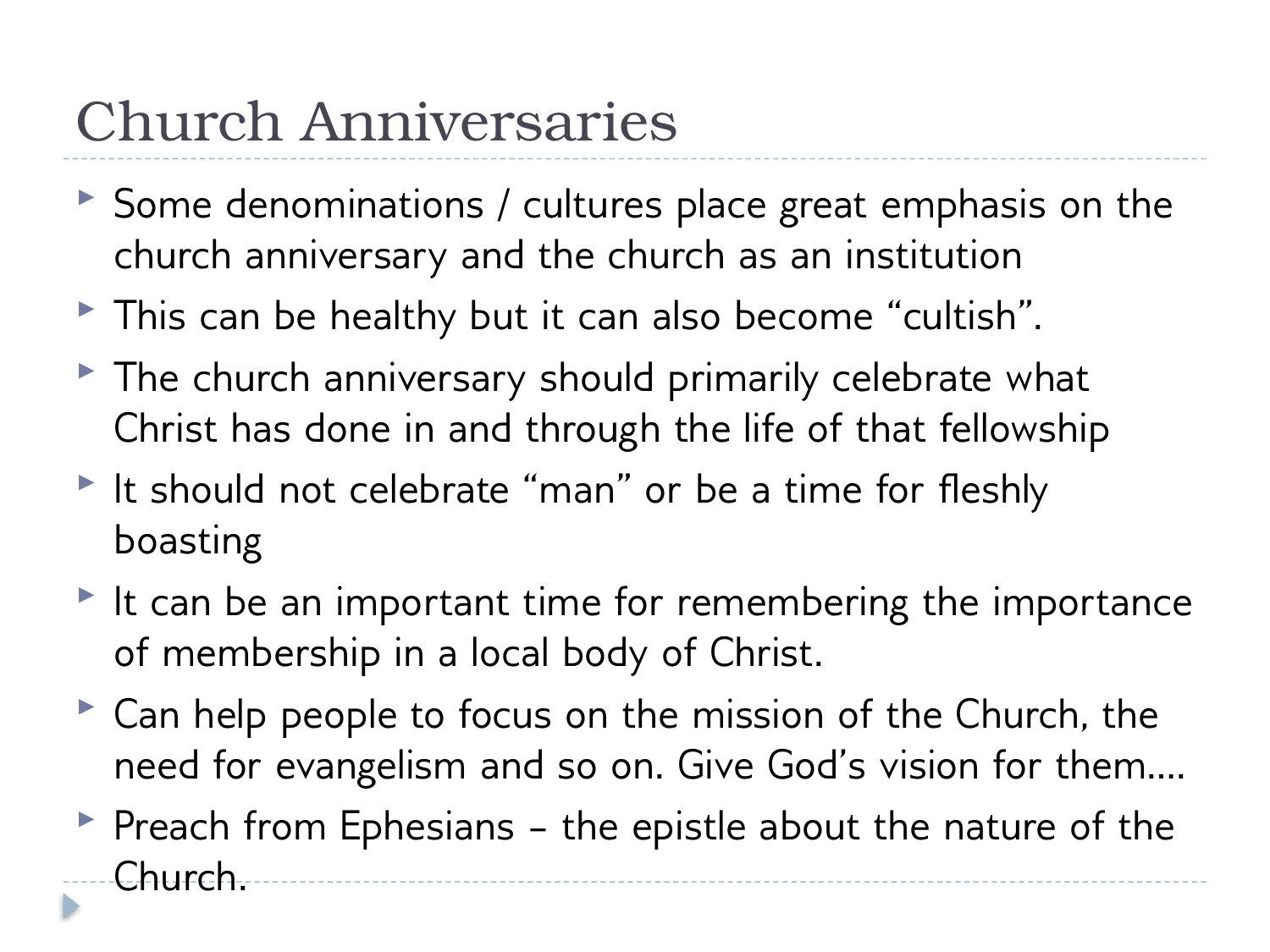

# Church Anniversaries
Some denominations / cultures place great emphasis on the church anniversary and the church as an institution
This can be healthy but it can also become “cultish”.
The church anniversary should primarily celebrate what Christ has done in and through the life of that fellowship
It should not celebrate “man” or be a time for fleshly boasting
It can be an important time for remembering the importance of membership in a local body of Christ.
Can help people to focus on the mission of the Church, the need for evangelism and so on. Give God’s vision for them….
Preach from Ephesians – the epistle about the nature of the Church.